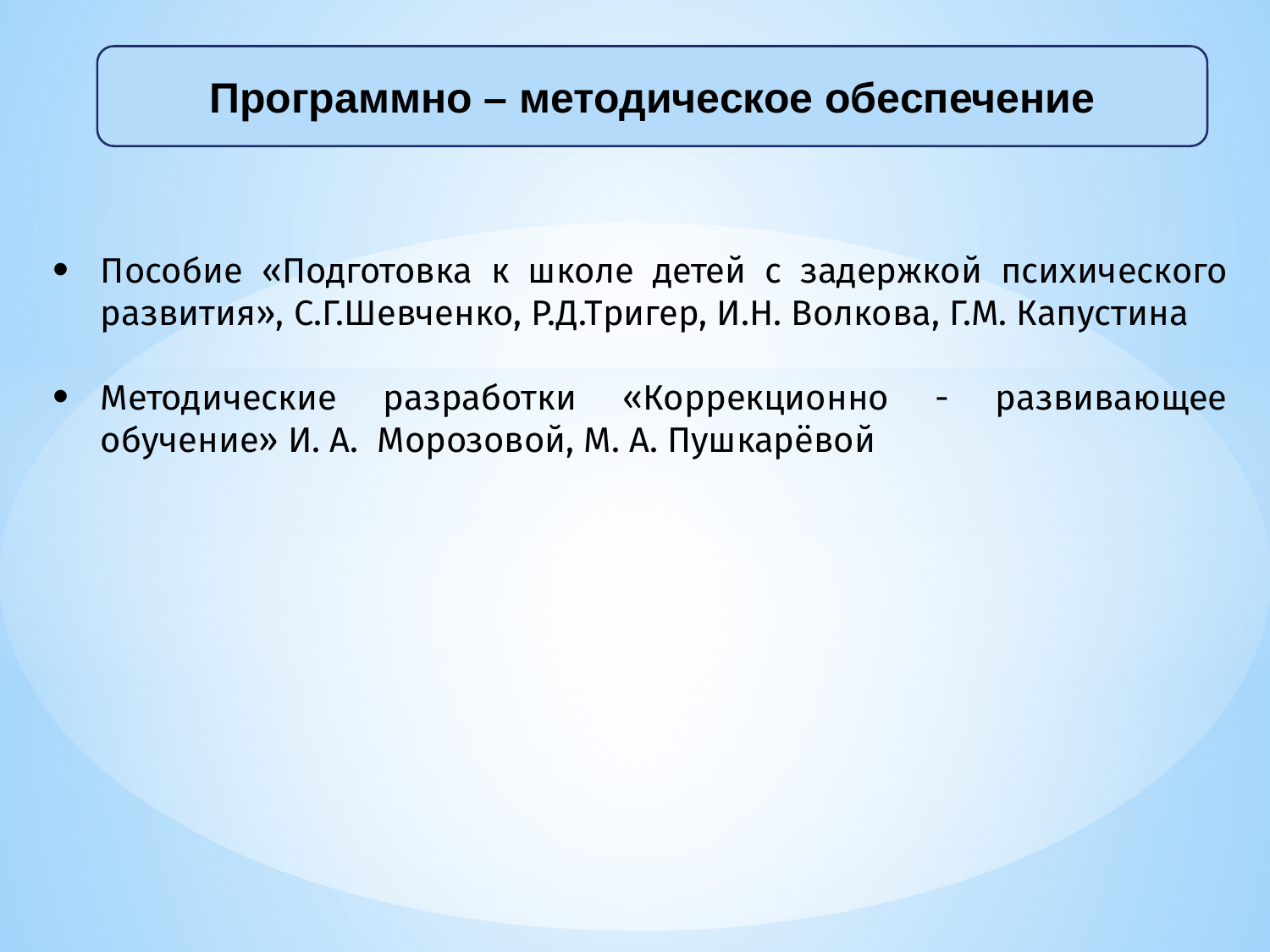

Программно – методическое обеспечение

Пособие «Подготовка к школе детей с задержкой психического развития», С.Г.Шевченко, Р.Д.Тригер, И.Н. Волкова, Г.М. Капустина

Методические разработки «Коррекционно - развивающее обучение» И. А.  Морозовой, М. А. Пушкарёвой